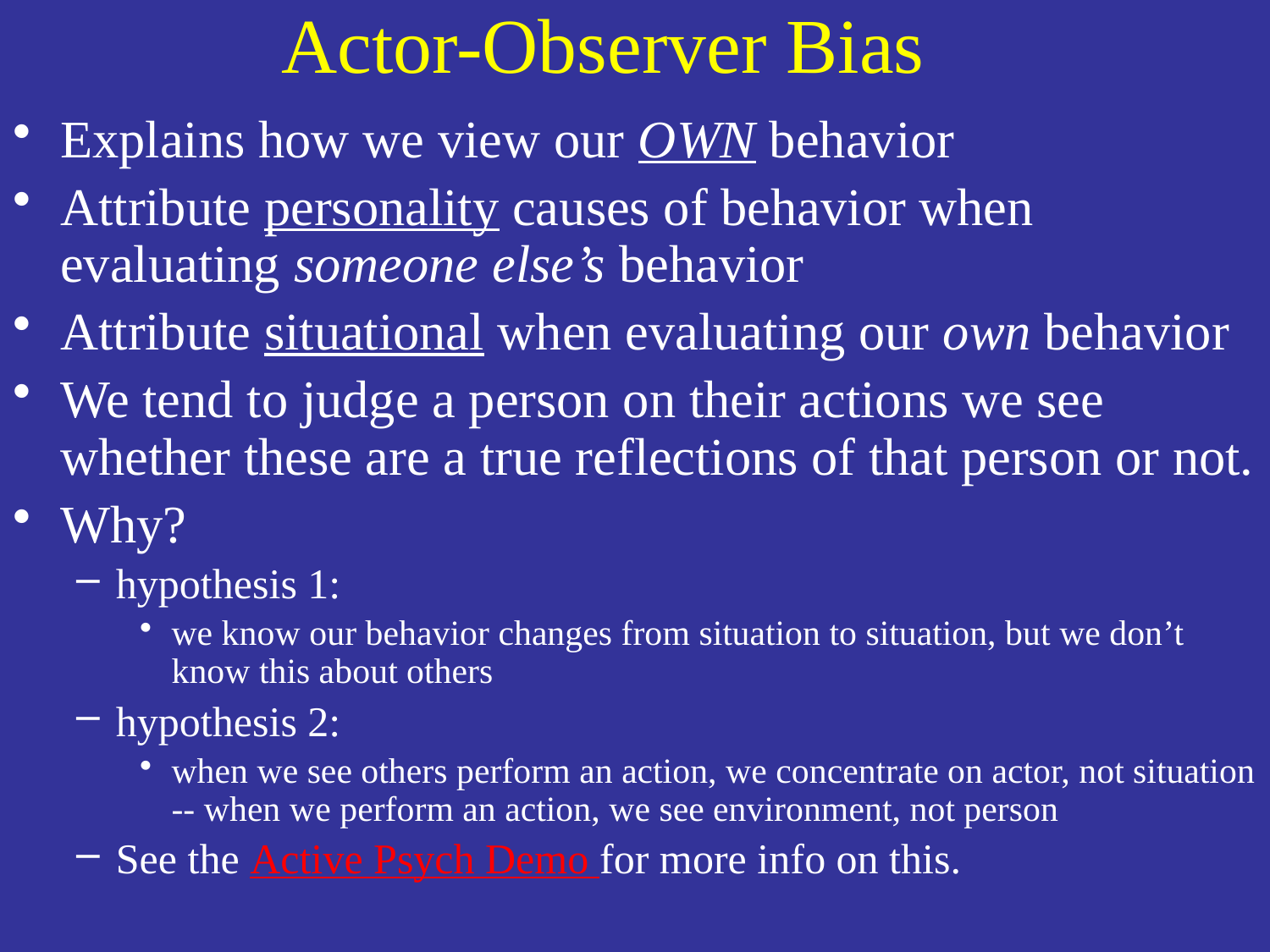

# Actor-Observer Bias
Explains how we view our OWN behavior
Attribute personality causes of behavior when evaluating someone else’s behavior
Attribute situational when evaluating our own behavior
We tend to judge a person on their actions we see whether these are a true reflections of that person or not.
Why?
hypothesis 1:
we know our behavior changes from situation to situation, but we don’t know this about others
hypothesis 2:
when we see others perform an action, we concentrate on actor, not situation -- when we perform an action, we see environment, not person
See the Active Psych Demo for more info on this.